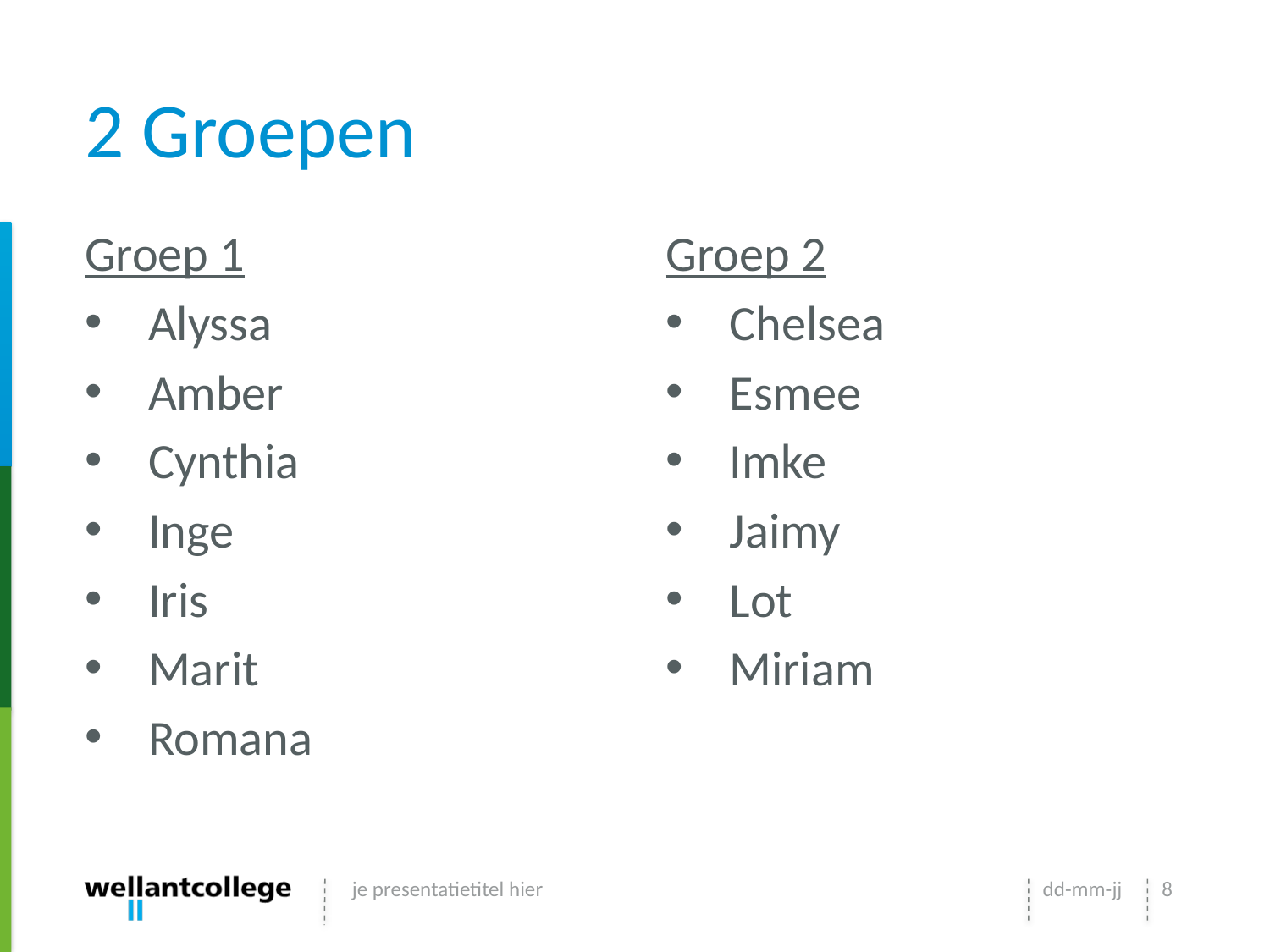

# 2 Groepen
Groep 1
Alyssa
Amber
Cynthia
Inge
Iris
Marit
Romana
Groep 2
Chelsea
Esmee
Imke
Jaimy
Lot
Miriam
je presentatietitel hier
dd-mm-jj
8